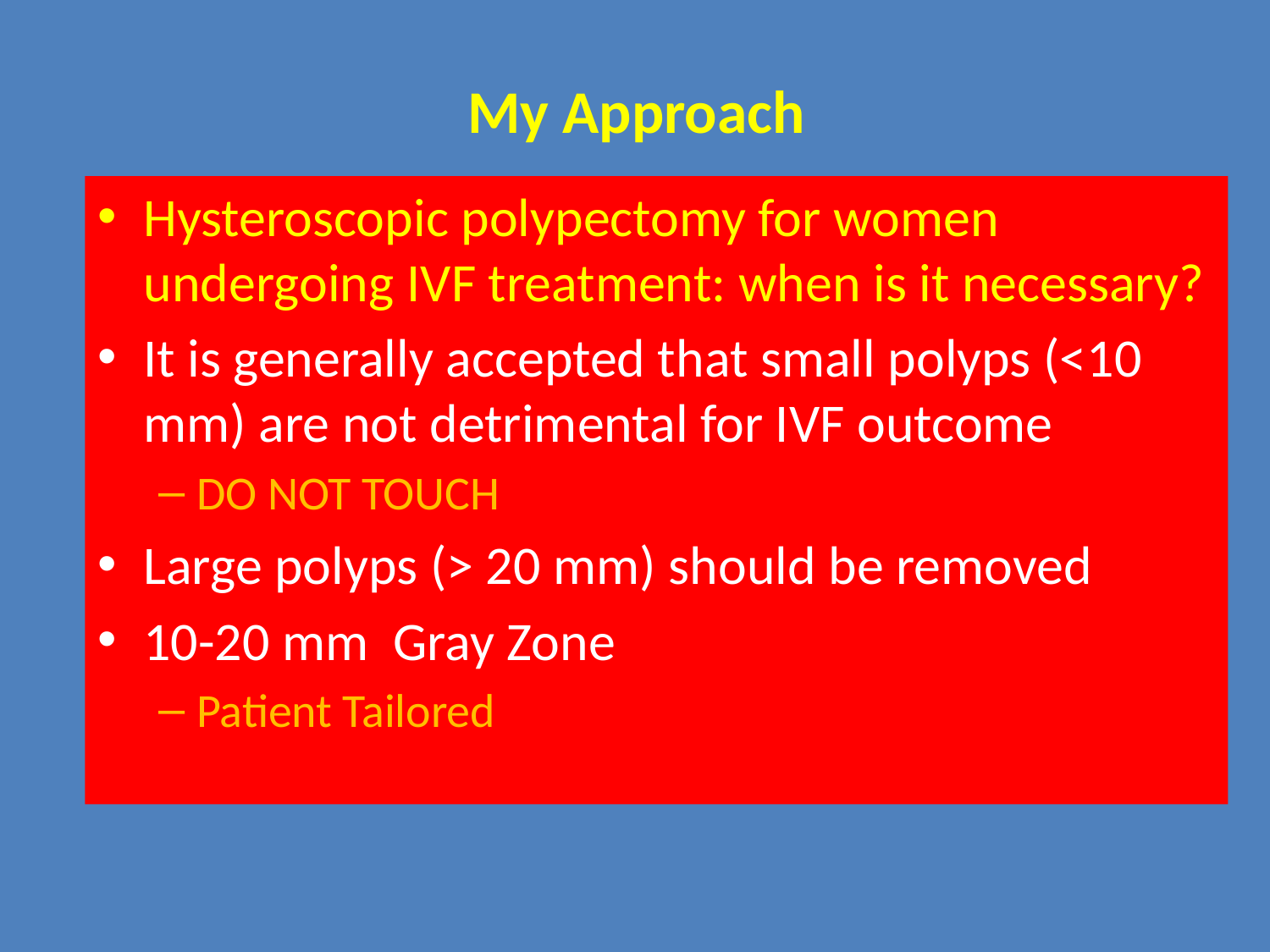

# My Approach
Hysteroscopic polypectomy for women undergoing IVF treatment: when is it necessary?
It is generally accepted that small polyps (<10 mm) are not detrimental for IVF outcome
DO NOT TOUCH
Large polyps (> 20 mm) should be removed
10-20 mm  Gray Zone
Patient Tailored